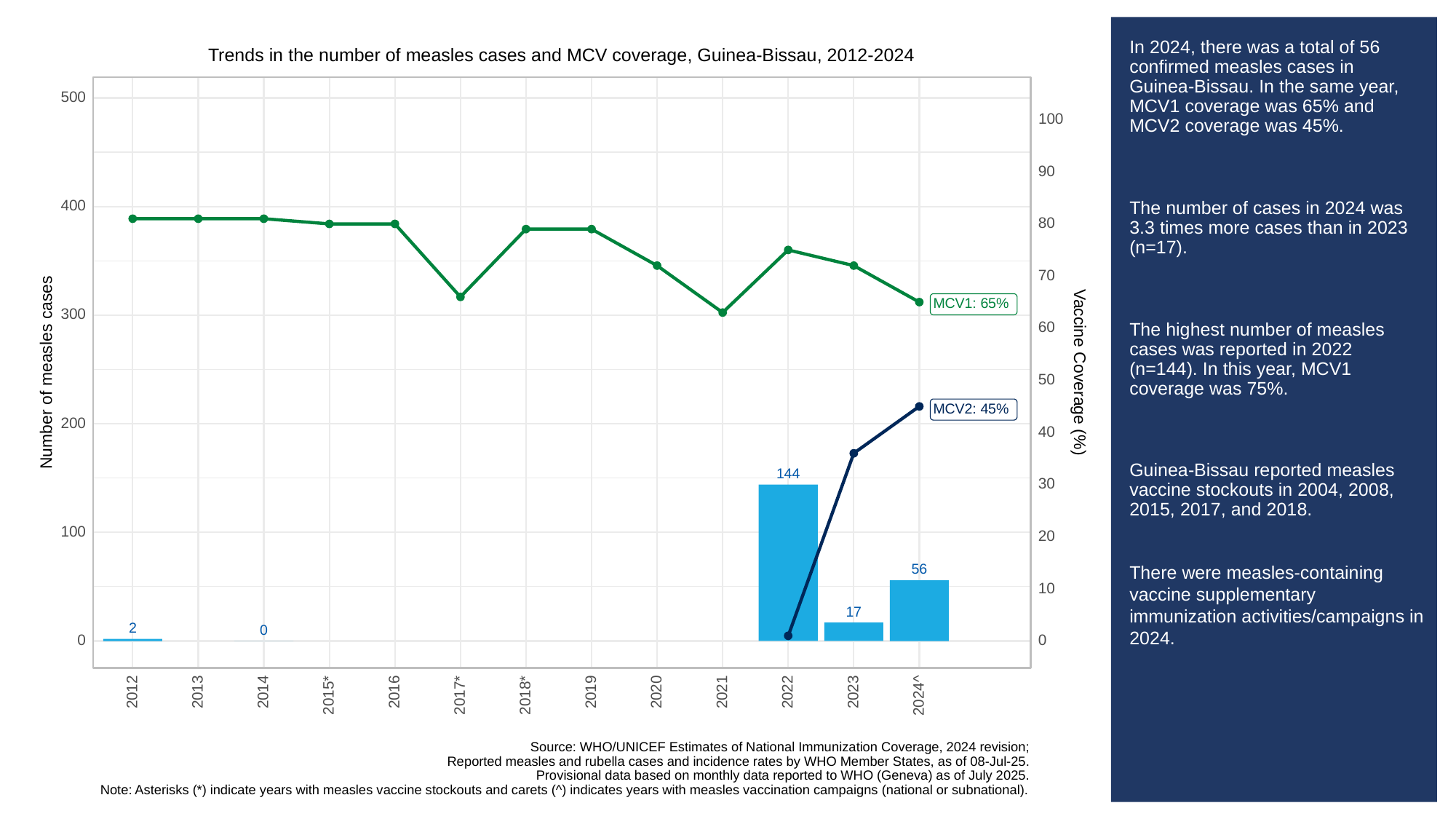

# In 2024, there was a total of 56 confirmed measles cases in Guinea-Bissau. In the same year, MCV1 coverage was 65% and MCV2 coverage was 45%.

The number of cases in 2024 was 3.3 times more cases than in 2023 (n=17).

The highest number of measles cases was reported in 2022 (n=144). In this year, MCV1 coverage was 75%.

Guinea-Bissau reported measles vaccine stockouts in 2004, 2008, 2015, 2017, and 2018.

There were measles-containing vaccine supplementary immunization activities/campaigns in 2024.

Trends in the number of measles cases and MCV coverage, Guinea-Bissau, 2012-2024

500

100

90
400

80

70

MCV1: 65%

300

60
Vaccine Coverage (%)
Number of measles cases

50

MCV2: 45%

200

40

144

30

100
20

56

10

17

2
0

0
0

2013
2023
2012
2014
2016
2019
2020
2021
2022
2015*
2017*
2018*
2024^
Source: WHO/UNICEF Estimates of National Immunization Coverage, 2024 revision;
Reported measles and rubella cases and incidence rates by WHO Member States, as of 08-Jul-25.
Provisional data based on monthly data reported to WHO (Geneva) as of July 2025.
Note: Asterisks (*) indicate years with measles vaccine stockouts and carets (^) indicates years with measles vaccination campaigns (national or subnational).